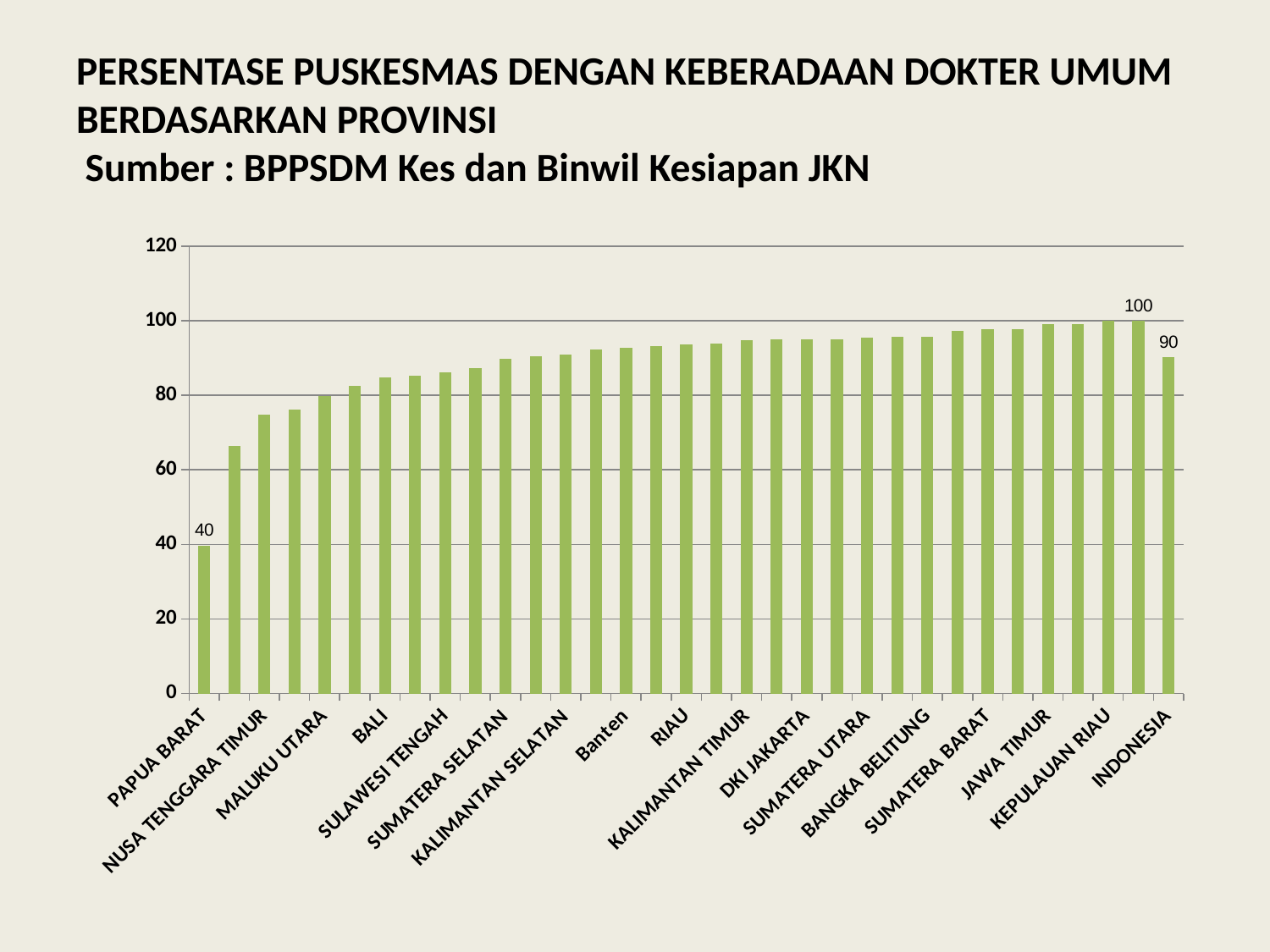

# PERSENTASE PUSKESMAS DENGAN KEBERADAAN DOKTER UMUM BERDASARKAN PROVINSI Sumber : BPPSDM Kes dan Binwil Kesiapan JKN

### Chart

| Category |  |
|---|---|
| PAPUA BARAT | 39.71631205673759 |
| SULAWESI TENGGARA | 66.4092664092666 |
| NUSA TENGGARA TIMUR | 74.78753541076482 |
| MALUKU | 76.24309392265191 |
| MALUKU UTARA | 79.67479674796745 |
| GORONTALO | 82.41758241758241 |
| BALI | 84.74576271186436 |
| KALIMANTAN BARAT | 85.23206751054852 |
| SULAWESI TENGAH | 86.18784530386735 |
| BENGKULU | 87.22222222222223 |
| SUMATERA SELATAN | 89.65517241379283 |
| KALIMANTAN TENGAH | 90.43062200956938 |
| KALIMANTAN SELATAN | 90.95238095238074 |
| NUSA TENGGARA BARAT | 92.35668789808896 |
| Banten | 92.60869565217388 |
| JAMBI | 93.18181818181819 |
| RIAU | 93.71980676328502 |
| LAMPUNG | 93.88489208633091 |
| KALIMANTAN TIMUR | 94.80519480519476 |
| ACEH | 94.91017964071878 |
| DKI JAKARTA | 95.0 |
| JAWA BARAT | 95.04761904761925 |
| SUMATERA UTARA | 95.38188277087025 |
| SULAWESI BARAT | 95.65217391304334 |
| BANGKA BELITUNG | 95.77464788732391 |
| SULAWASI UTARA | 97.26775956284153 |
| SUMATERA BARAT | 97.7011494252876 |
| JAWA TENGAH | 97.709049255441 |
| JAWA TIMUR | 99.16666666666667 |
| DIY | 99.17355371900827 |
| KEPULAUAN RIAU | 100.0 |
| KALIMANTAN UTARA | 100.0 |
| INDONESIA | 90.24364847980021 |